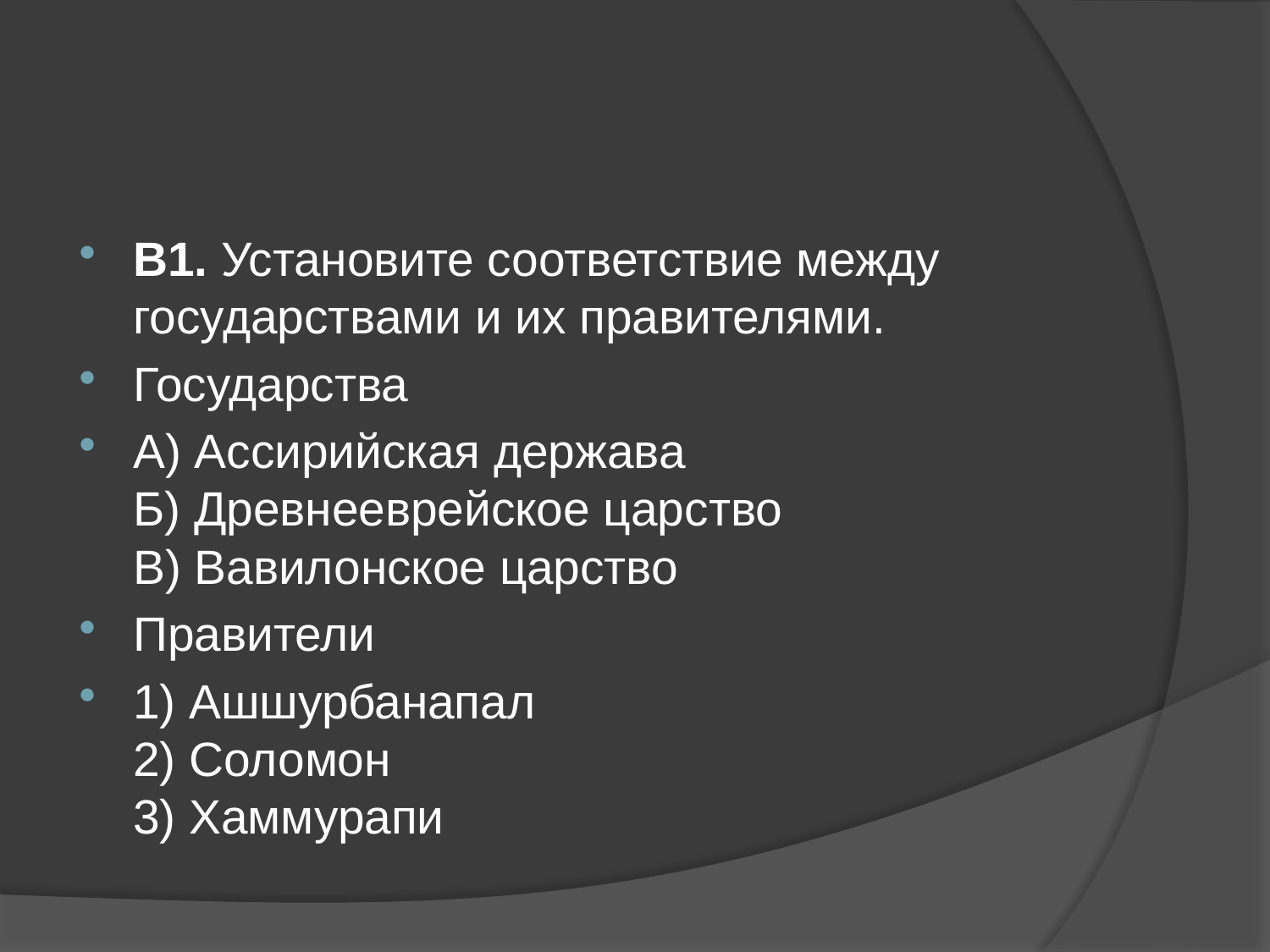

#
В1. Установите соответствие между государствами и их прави­телями.
Государства
А) Ассирийская держава
Б) Древнееврейское цар­ство
В) Вавилонское царство
Правители
1) Ашшурбанапал
2) Соломон
3) Хаммурапи